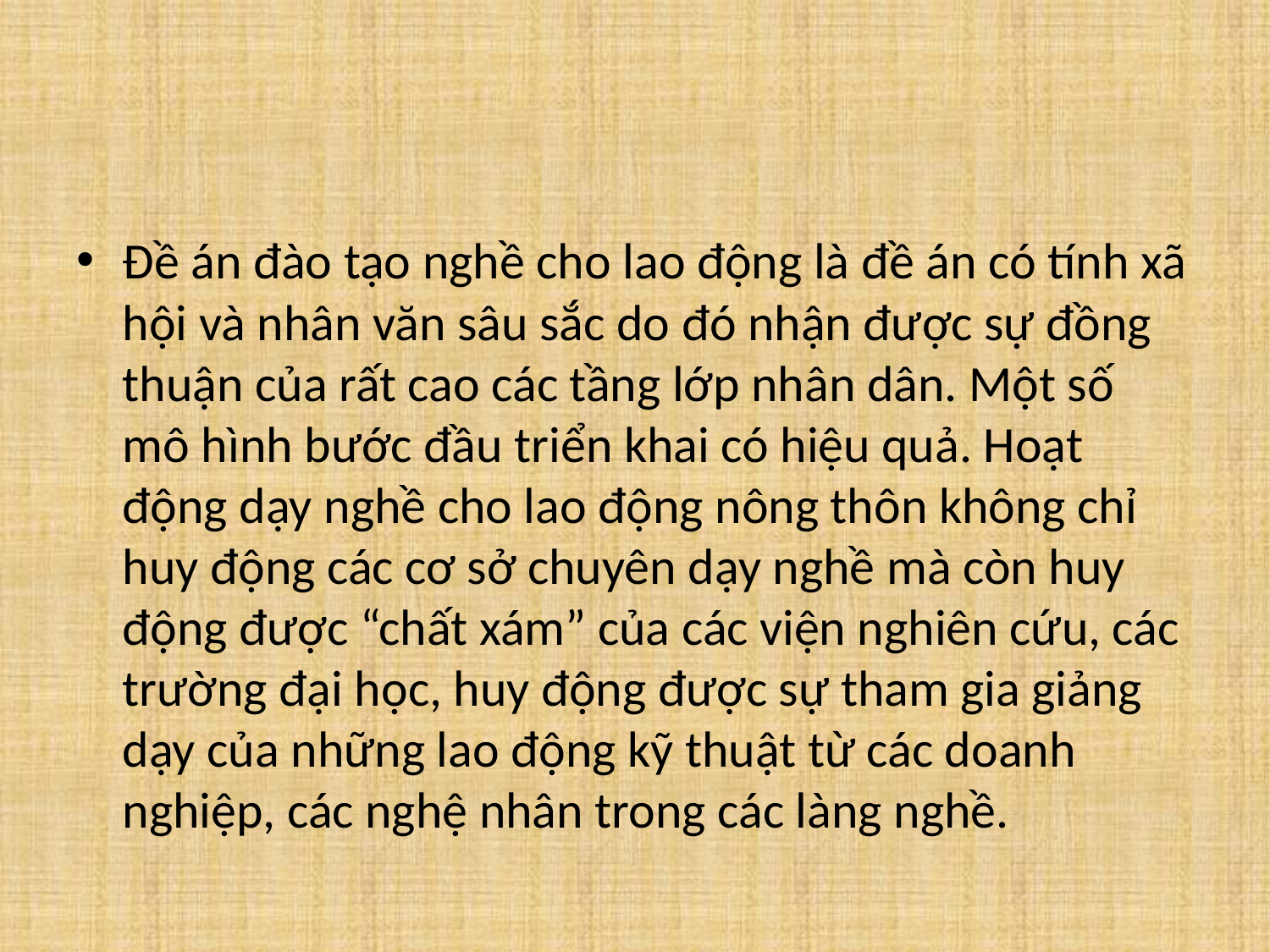

#
Đề án đào tạo nghề cho lao động là đề án có tính xã hội và nhân văn sâu sắc do đó nhận được sự đồng thuận của rất cao các tầng lớp nhân dân. Một số mô hình bước đầu triển khai có hiệu quả. Hoạt động dạy nghề cho lao động nông thôn không chỉ huy động các cơ sở chuyên dạy nghề mà còn huy động được “chất xám” của các viện nghiên cứu, các trường đại học, huy động được sự tham gia giảng dạy của những lao động kỹ thuật từ các doanh nghiệp, các nghệ nhân trong các làng nghề.